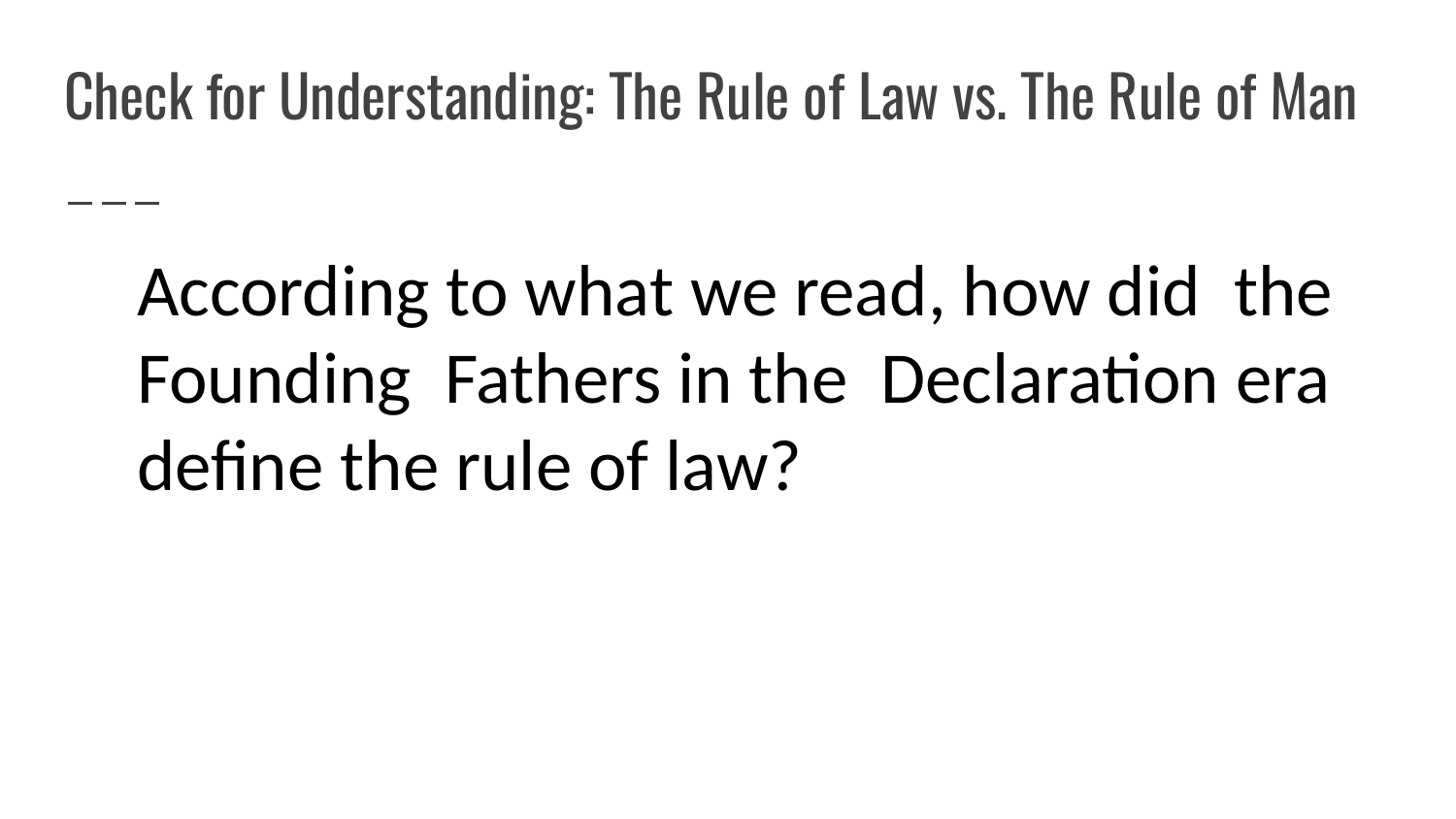

# Check for Understanding: The Rule of Law vs. The Rule of Man
According to what we read, how did  the Founding  Fathers in the  Declaration era define the rule of law?